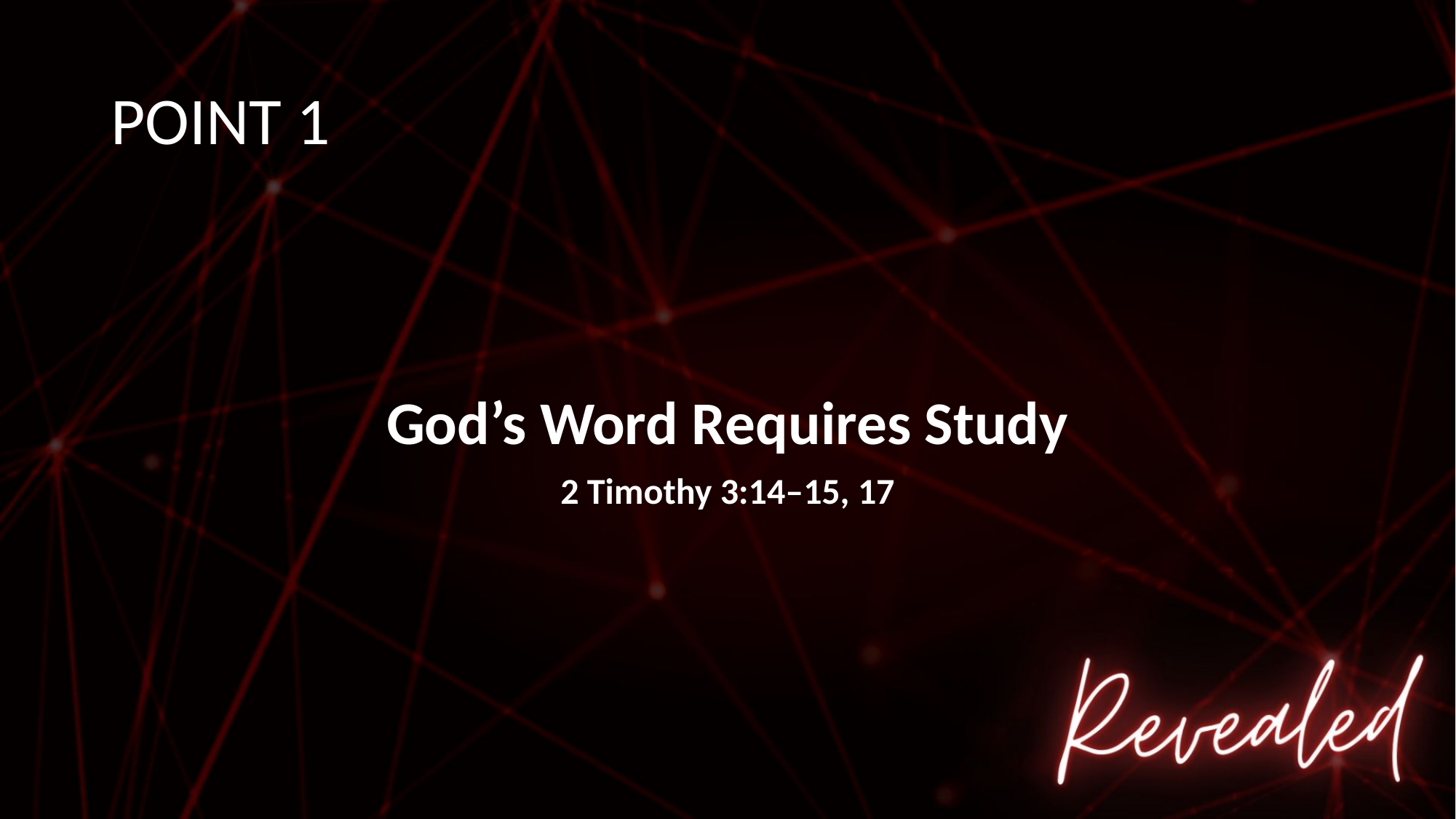

# POINT 1

God’s Word Requires Study
2 Timothy 3:14–15, 17